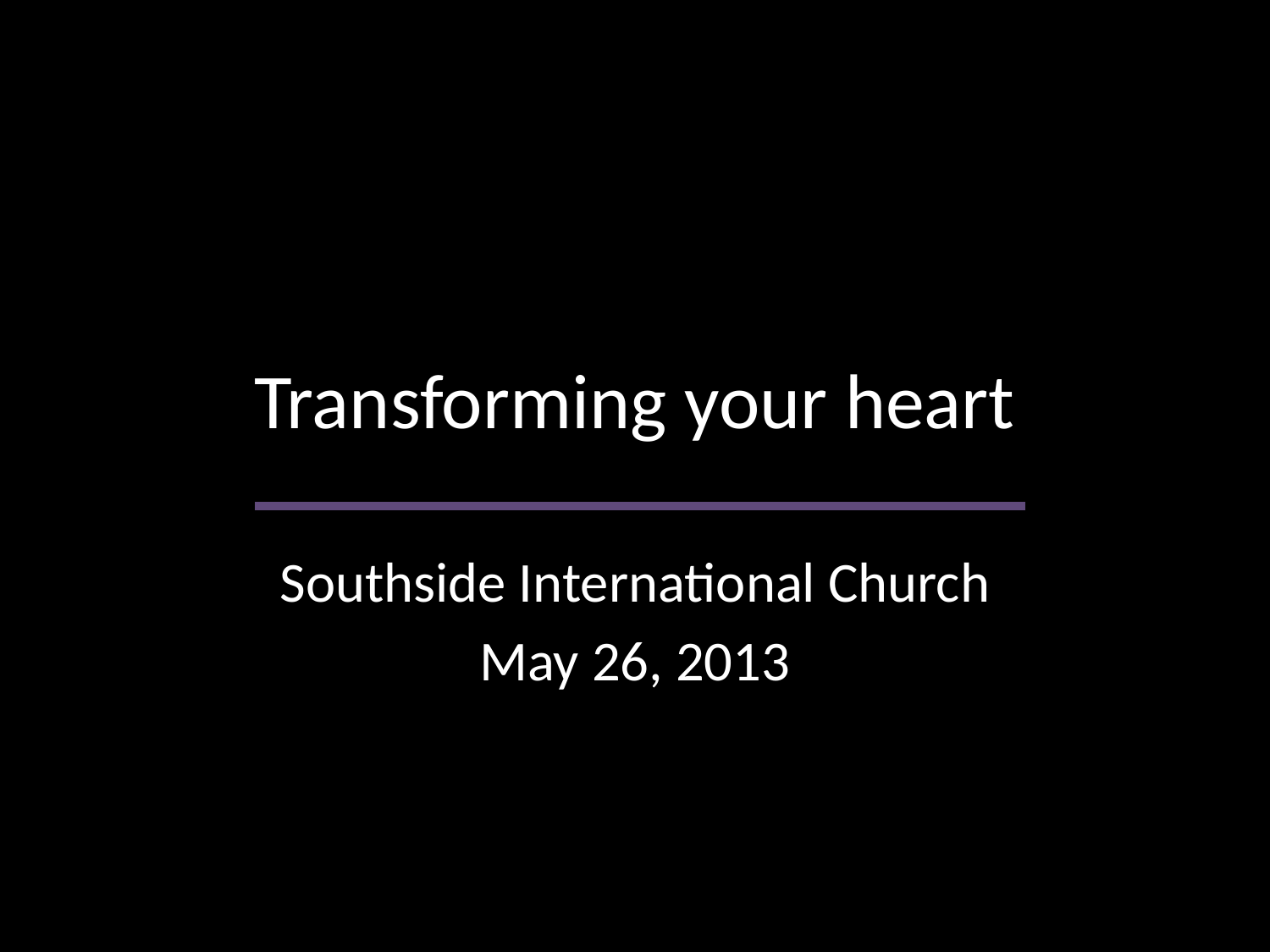

# Transforming your heart
Southside International Church
May 26, 2013